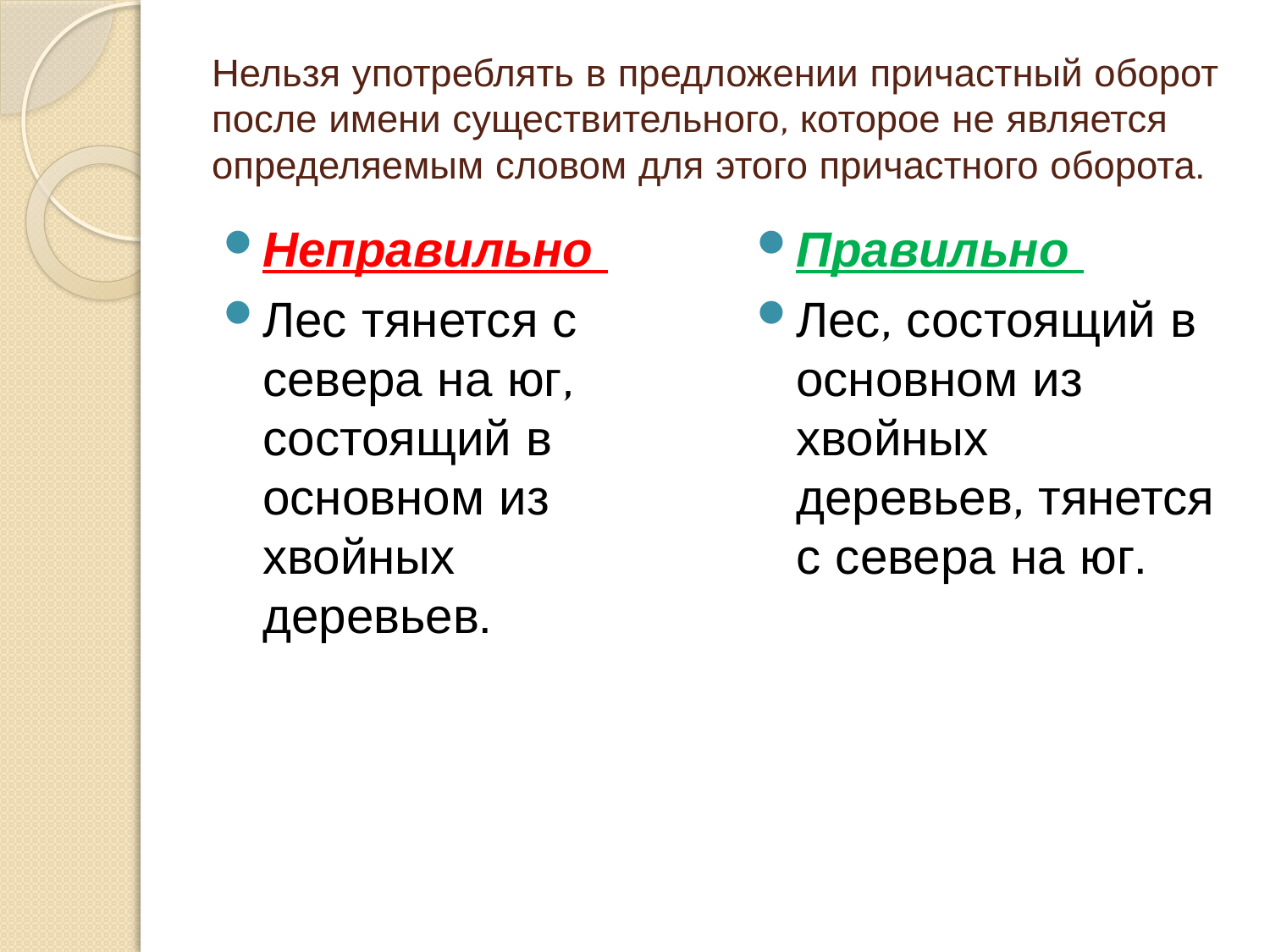

# Нельзя употреблять в предложении причастный оборот после имени существительного, которое не является  определяемым словом для этого причастного оборота.
Неправильно
Лес тянется с севера на юг, состоящий в основном из хвойных деревьев.
Правильно
Лес, состоящий в основном из хвойных деревьев, тянется с севера на юг.